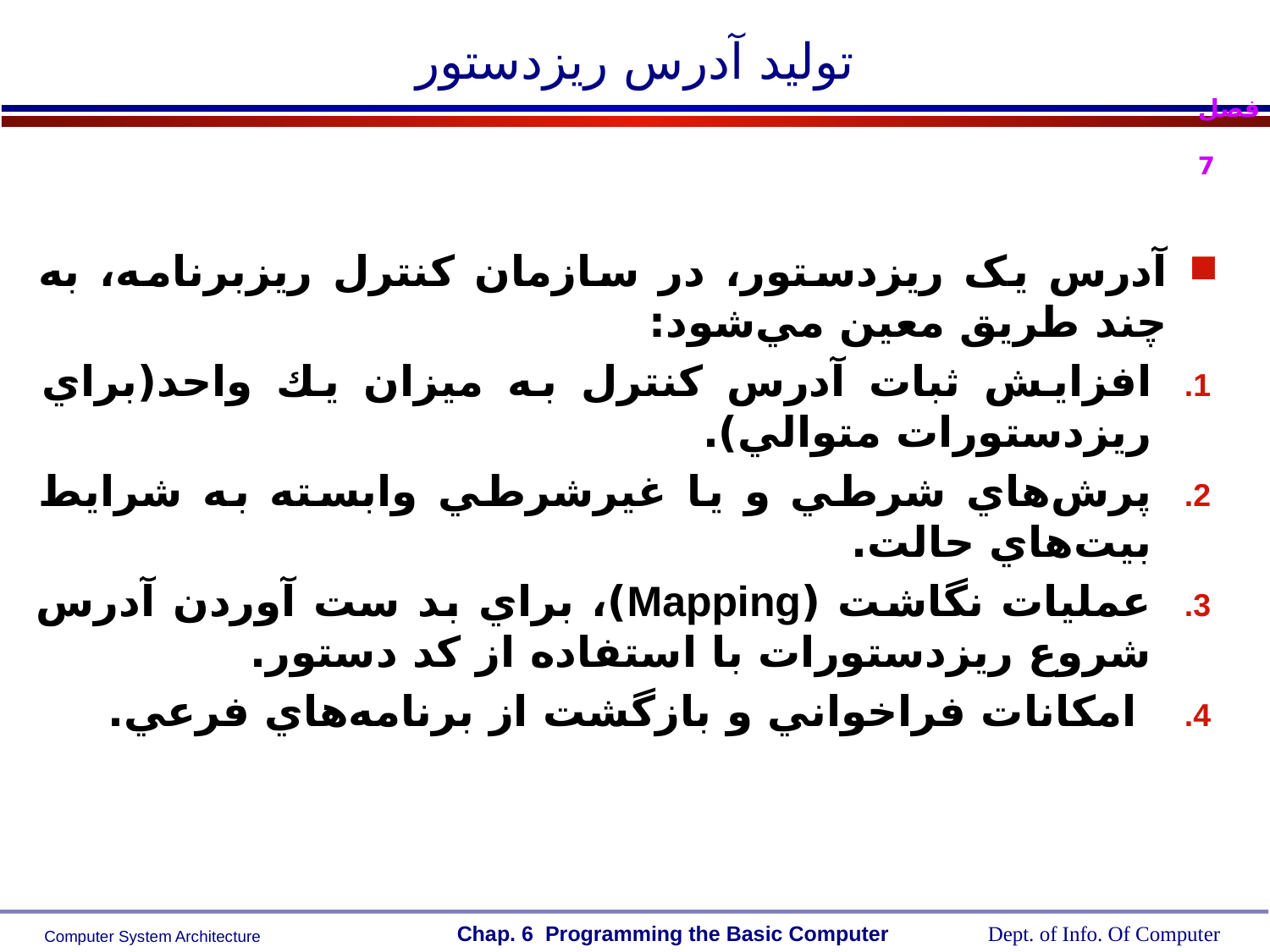

# توليد آدرس ريزدستور
آدرس يک ريزدستور، در سازمان کنترل ريزبرنامه، به چند طريق معين مي‌شود:
افزايش ثبات آدرس كنترل به ميزان يك واحد(براي ريزدستورات متوالي).
پرش‌هاي شرطي و يا غيرشرطي وابسته به شرايط بيت‌هاي حالت.
عمليات نگاشت (Mapping)، براي بد ست آوردن آدرس شروع ريزدستورات با استفاده از کد دستور.
 امکانات فراخواني و بازگشت از برنامه‌هاي فرعي.